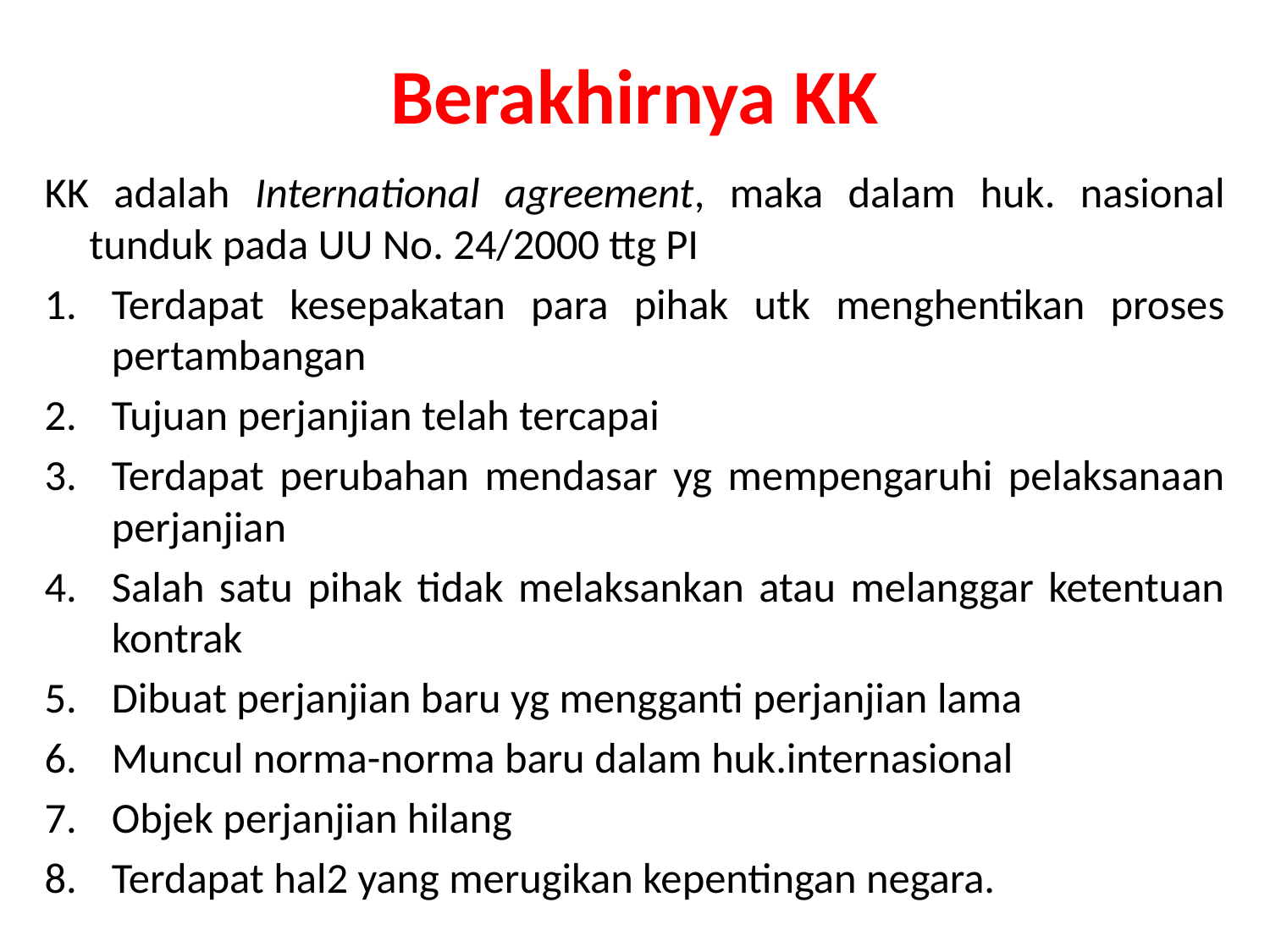

# Berakhirnya KK
KK adalah International agreement, maka dalam huk. nasional tunduk pada UU No. 24/2000 ttg PI
Terdapat kesepakatan para pihak utk menghentikan proses pertambangan
Tujuan perjanjian telah tercapai
Terdapat perubahan mendasar yg mempengaruhi pelaksanaan perjanjian
Salah satu pihak tidak melaksankan atau melanggar ketentuan kontrak
Dibuat perjanjian baru yg mengganti perjanjian lama
Muncul norma-norma baru dalam huk.internasional
Objek perjanjian hilang
Terdapat hal2 yang merugikan kepentingan negara.